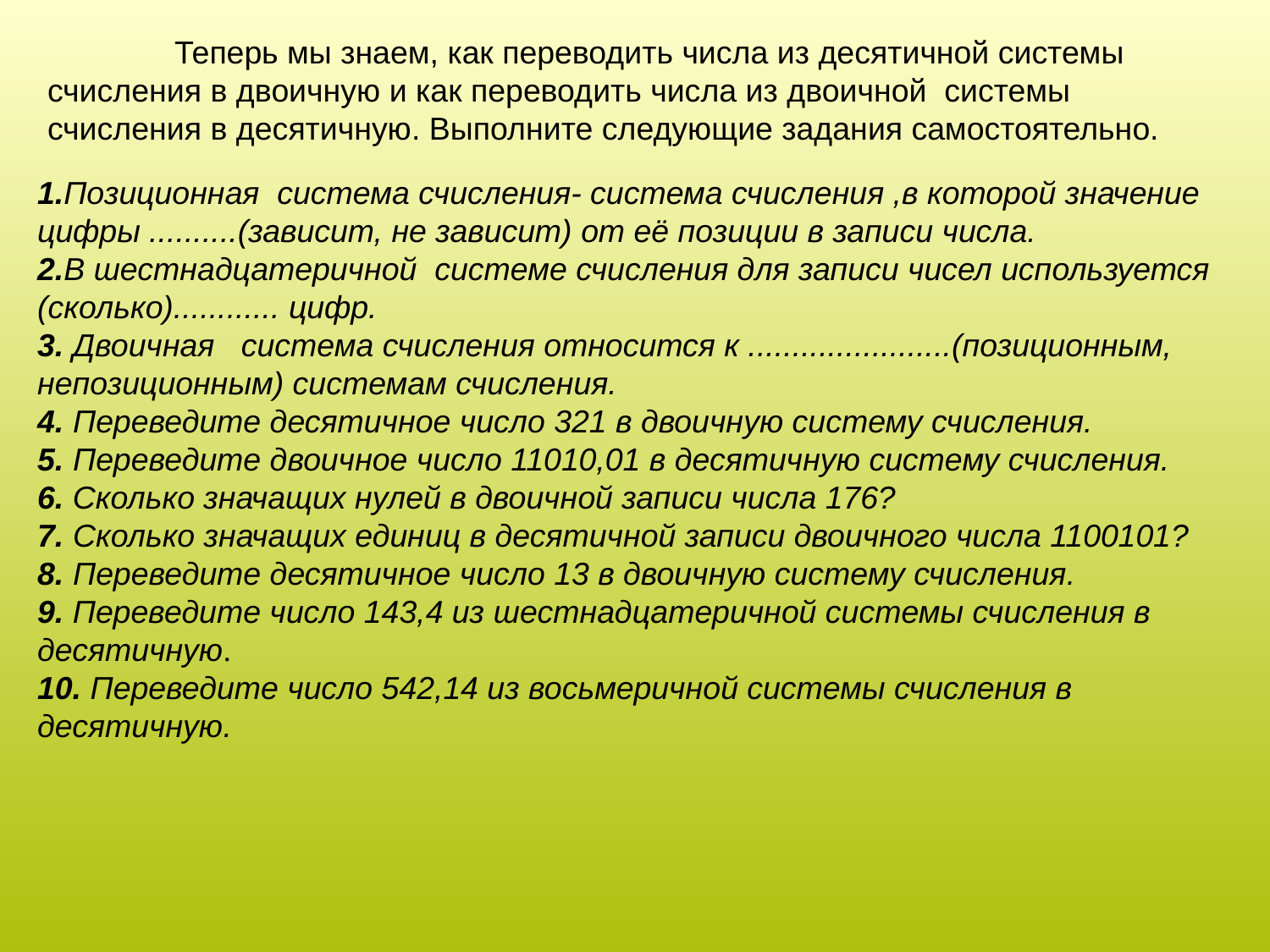

Теперь мы знаем, как переводить числа из десятичной системы счисления в двоичную и как переводить числа из двоичной  системы счисления в десятичную. Выполните следующие задания самостоятельно.

1.Позиционная  система счисления- система счисления ,в которой значение цифры ..........(зависит, не зависит) от её позиции в записи числа.
2.В шестнадцатеричной  системе счисления для записи чисел используется (сколько)............ цифр.
3. Двоичная   система счисления относится к .......................(позиционным, непозиционным) системам счисления.
4. Переведите десятичное число 321 в двоичную систему счисления.
5. Переведите двоичное число 11010,01 в десятичную систему счисления.
6. Сколько значащих нулей в двоичной записи числа 176?
7. Сколько значащих единиц в десятичной записи двоичного числа 1100101?
8. Переведите десятичное число 13 в двоичную систему счисления.
9. Переведите число 143,4 из шестнадцатеричной системы счисления в десятичную.
10. Переведите число 542,14 из восьмеричной системы счисления в десятичную.